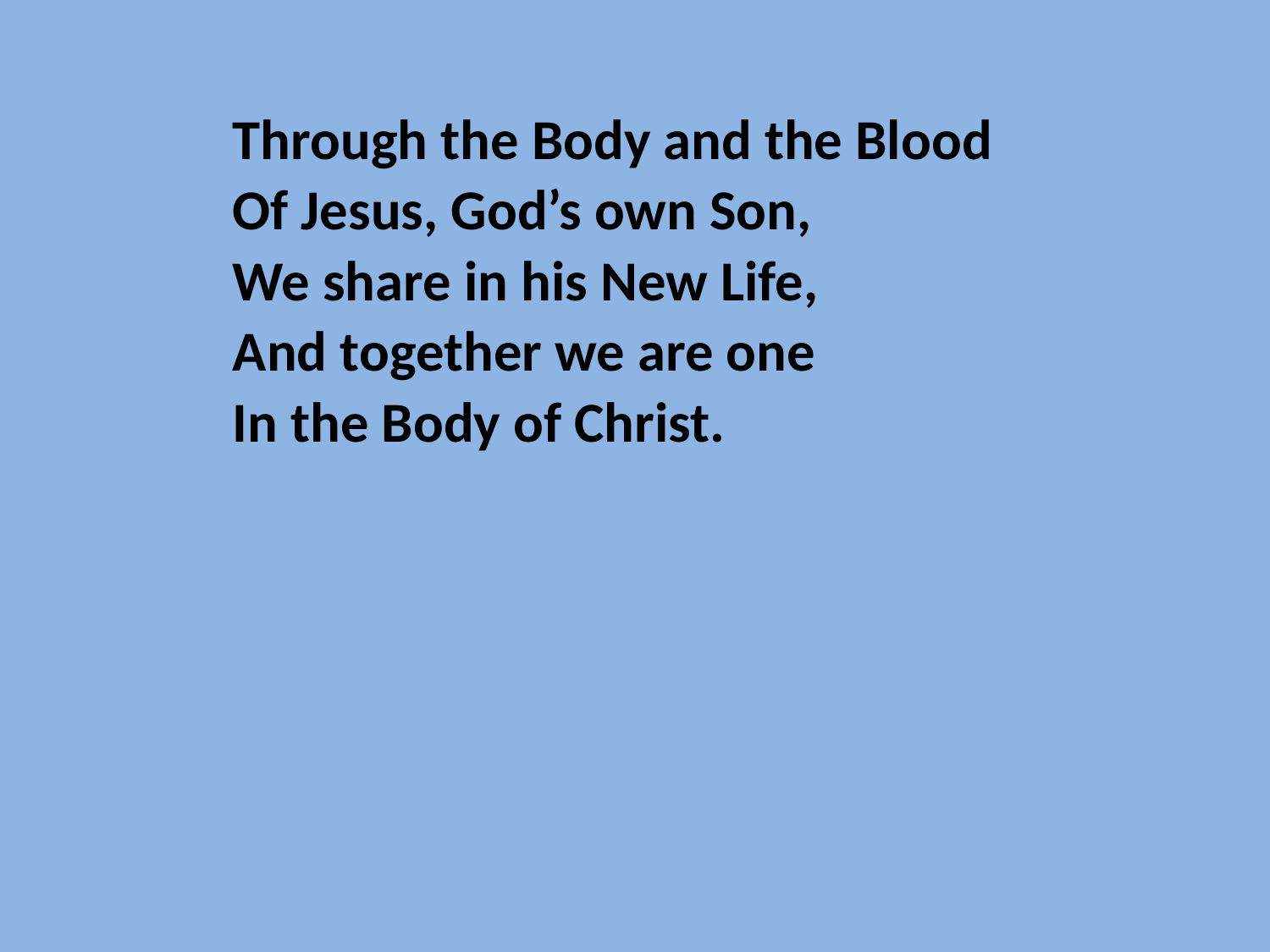

Through the Body and the Blood
Of Jesus, God’s own Son,
We share in his New Life,
And together we are one
In the Body of Christ.